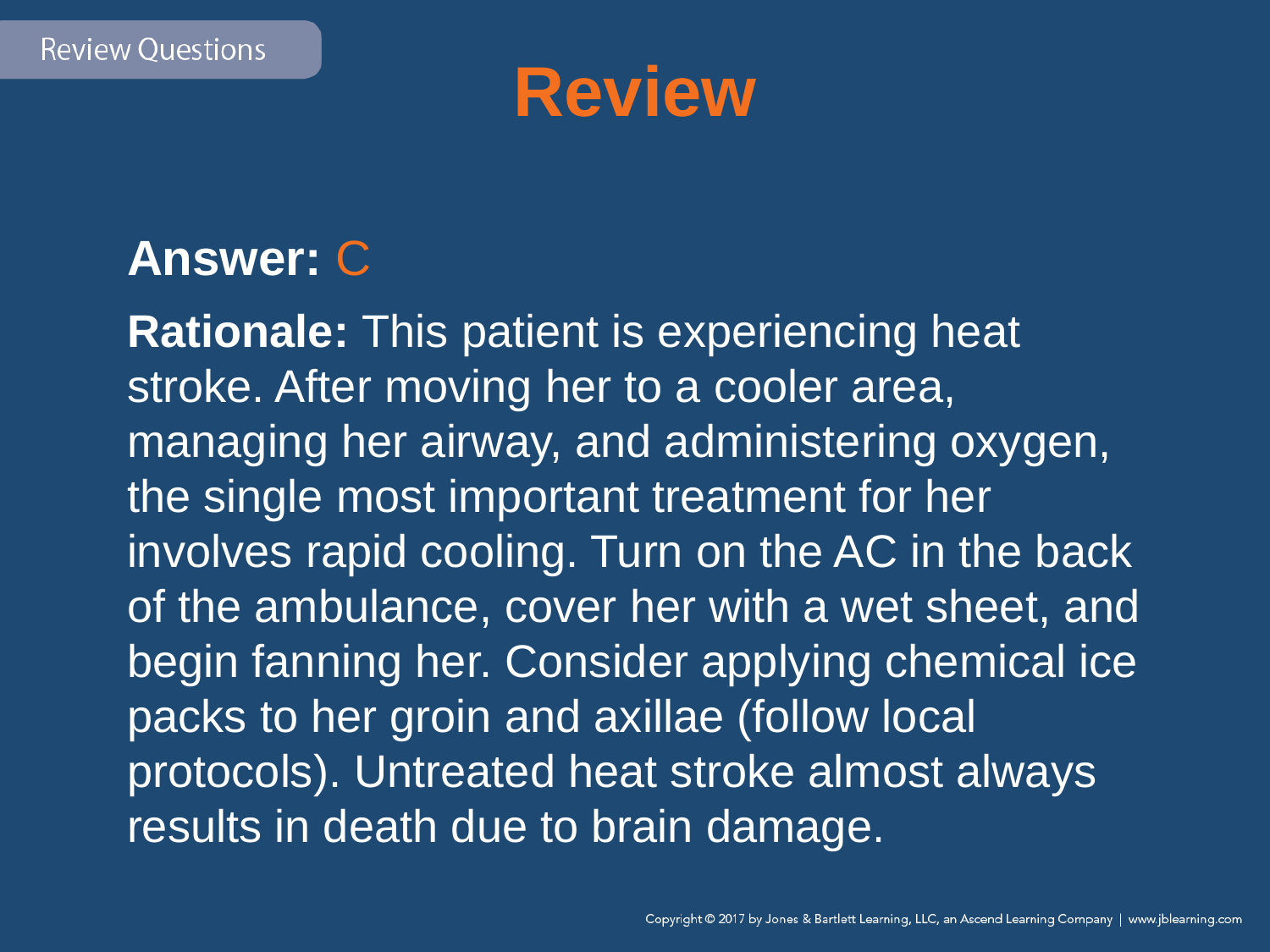

# Review
Answer: C
Rationale: This patient is experiencing heat stroke. After moving her to a cooler area, managing her airway, and administering oxygen, the single most important treatment for her involves rapid cooling. Turn on the AC in the back of the ambulance, cover her with a wet sheet, and begin fanning her. Consider applying chemical ice packs to her groin and axillae (follow local protocols). Untreated heat stroke almost always results in death due to brain damage.